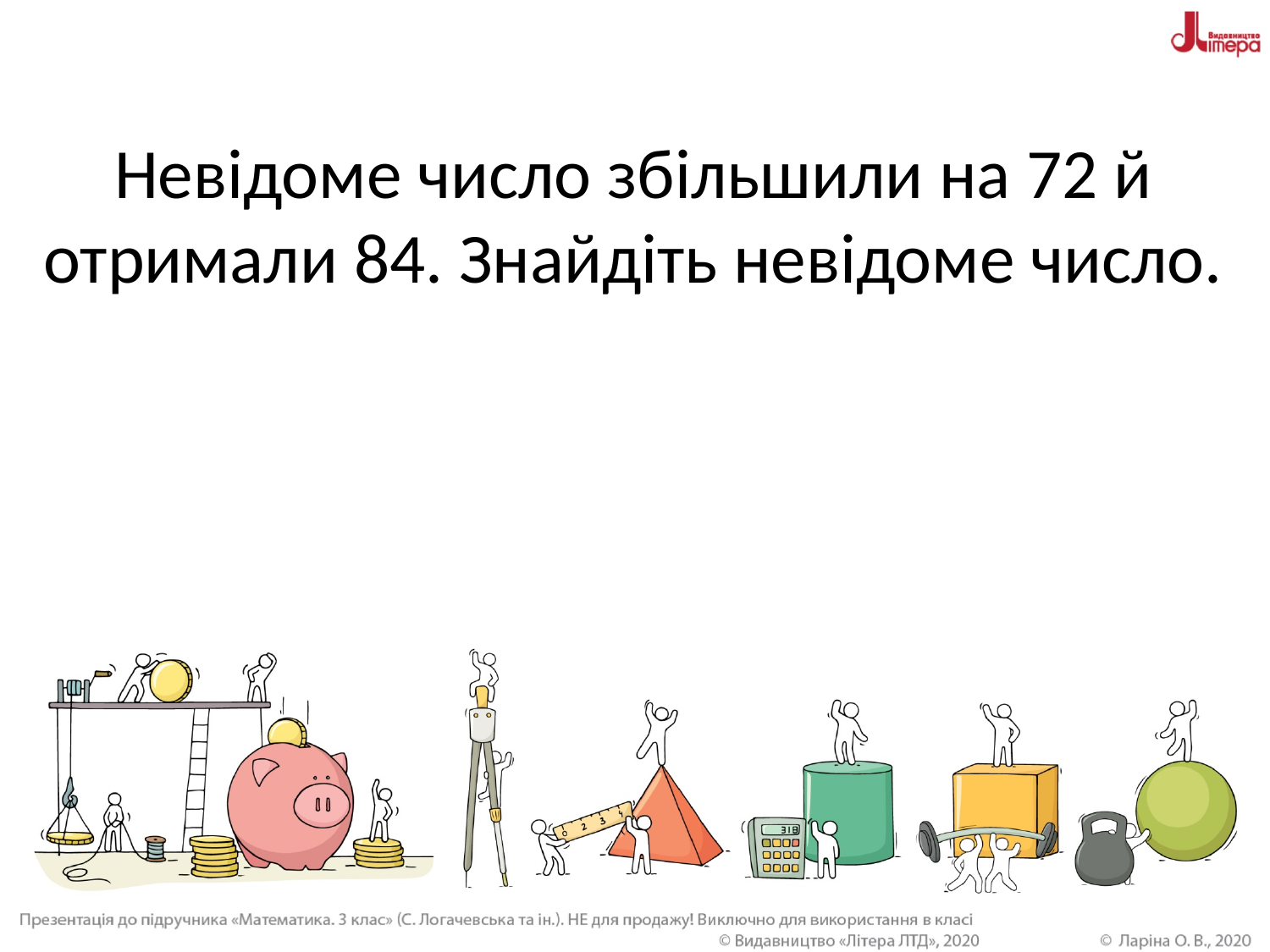

# Невідоме число збільшили на 72 й отримали 84. Знайдіть невідоме число.